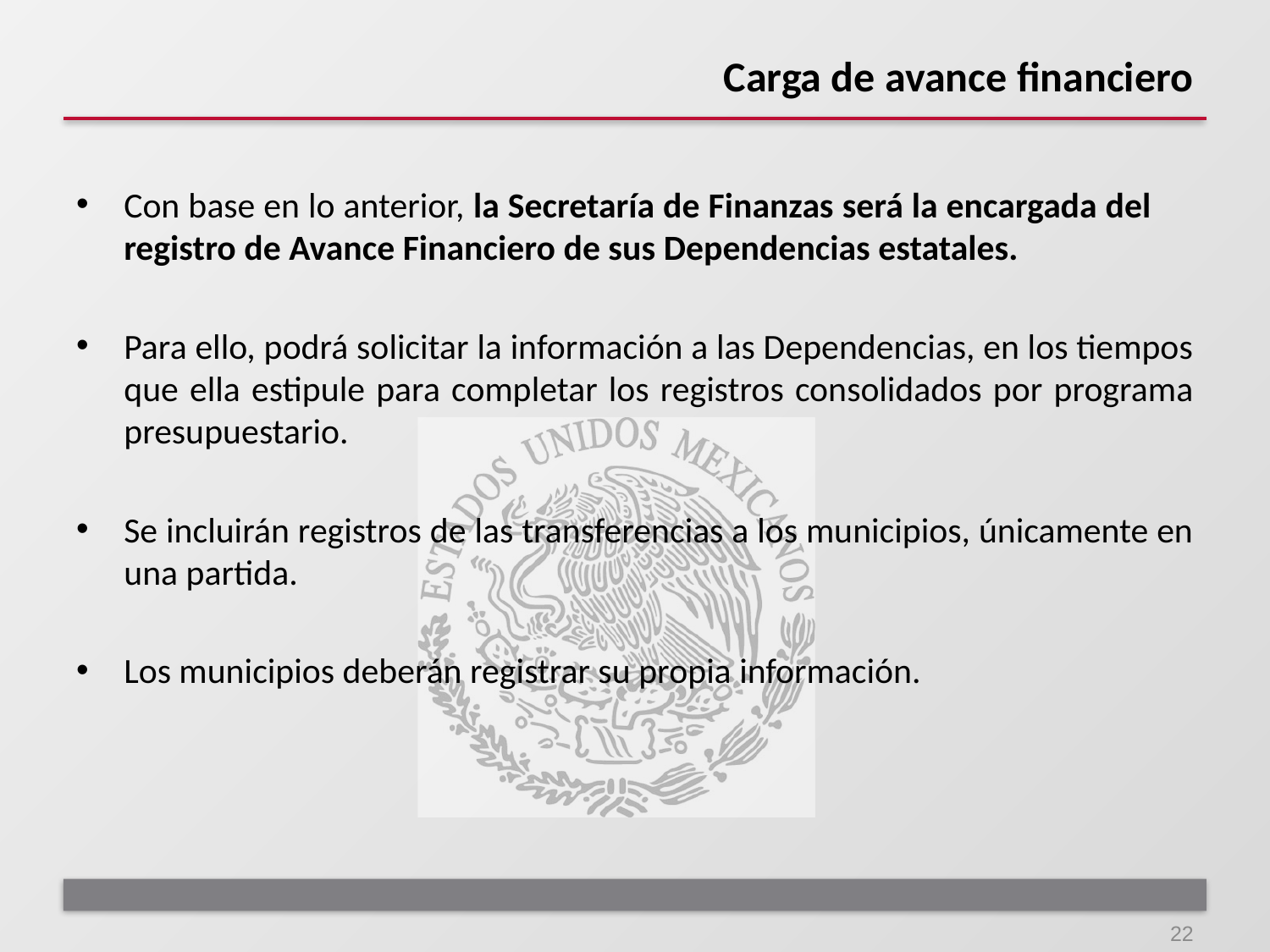

# Carga de avance financiero
Con base en lo anterior, la Secretaría de Finanzas será la encargada del      registro de Avance Financiero de sus Dependencias estatales.

Para ello, podrá solicitar la información a las Dependencias, en los tiempos que ella estipule para completar los registros consolidados por programa presupuestario.

Se incluirán registros de las transferencias a los municipios, únicamente en una partida.

Los municipios deberán registrar su propia información.
22